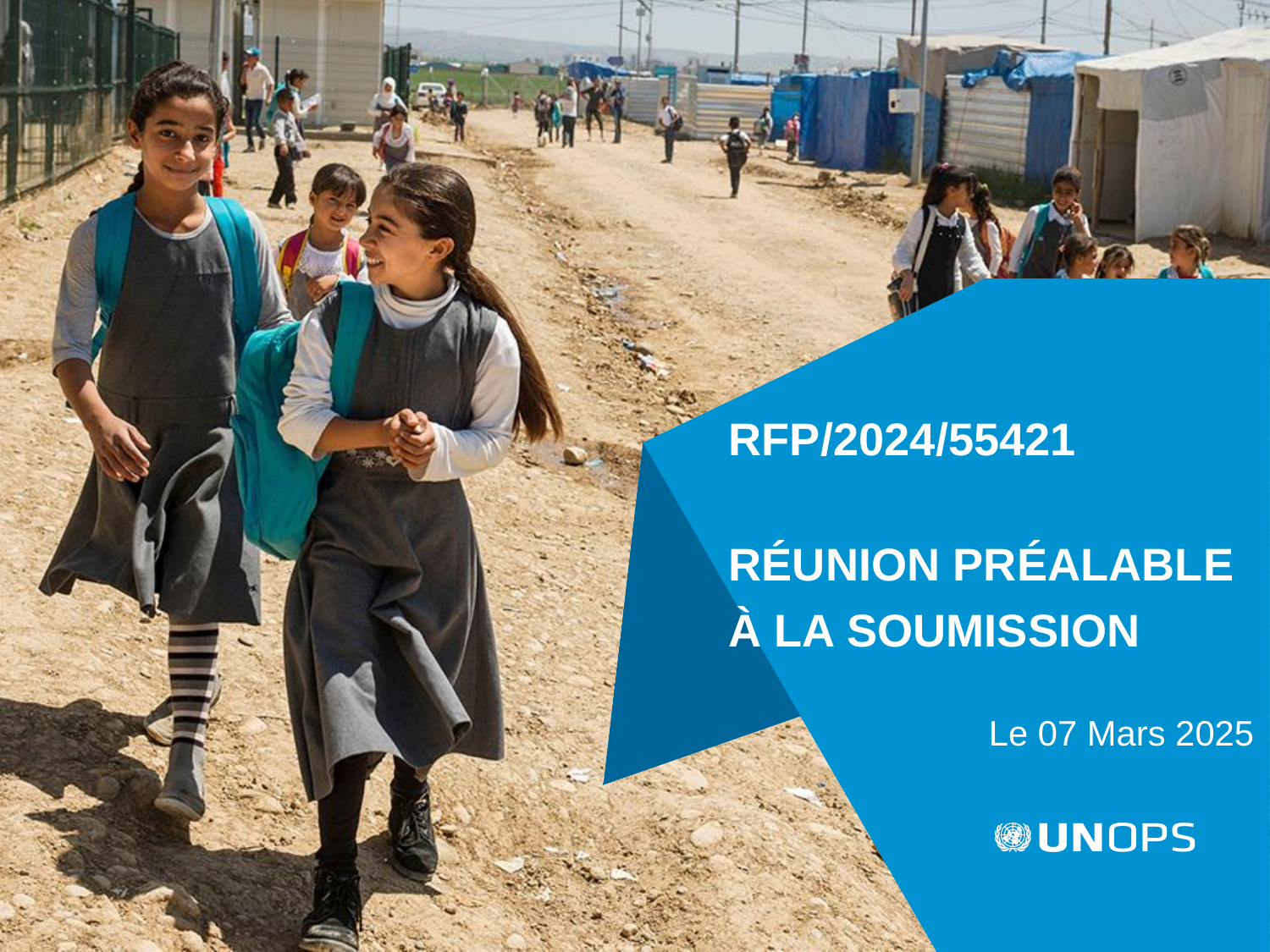

# RFP/2024/55421

RÉUNION PRÉALABLE À LA SOUMISSION

Le 07 Mars 2025